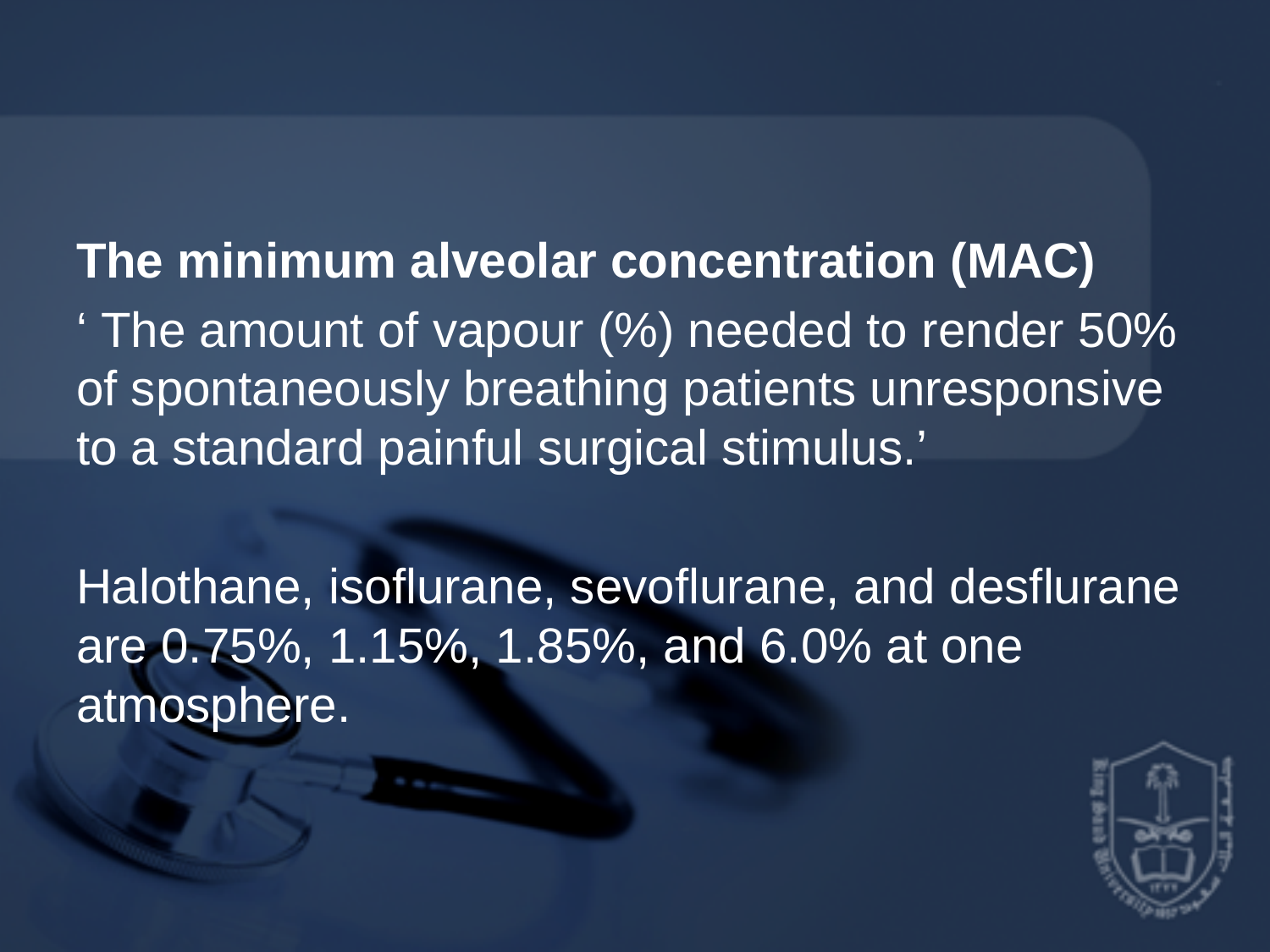

#
The minimum alveolar concentration (MAC)
‘ The amount of vapour (%) needed to render 50% of spontaneously breathing patients unresponsive to a standard painful surgical stimulus.’

Halothane, isoflurane, sevoflurane, and desflurane are 0.75%, 1.15%, 1.85%, and 6.0% at one atmosphere.